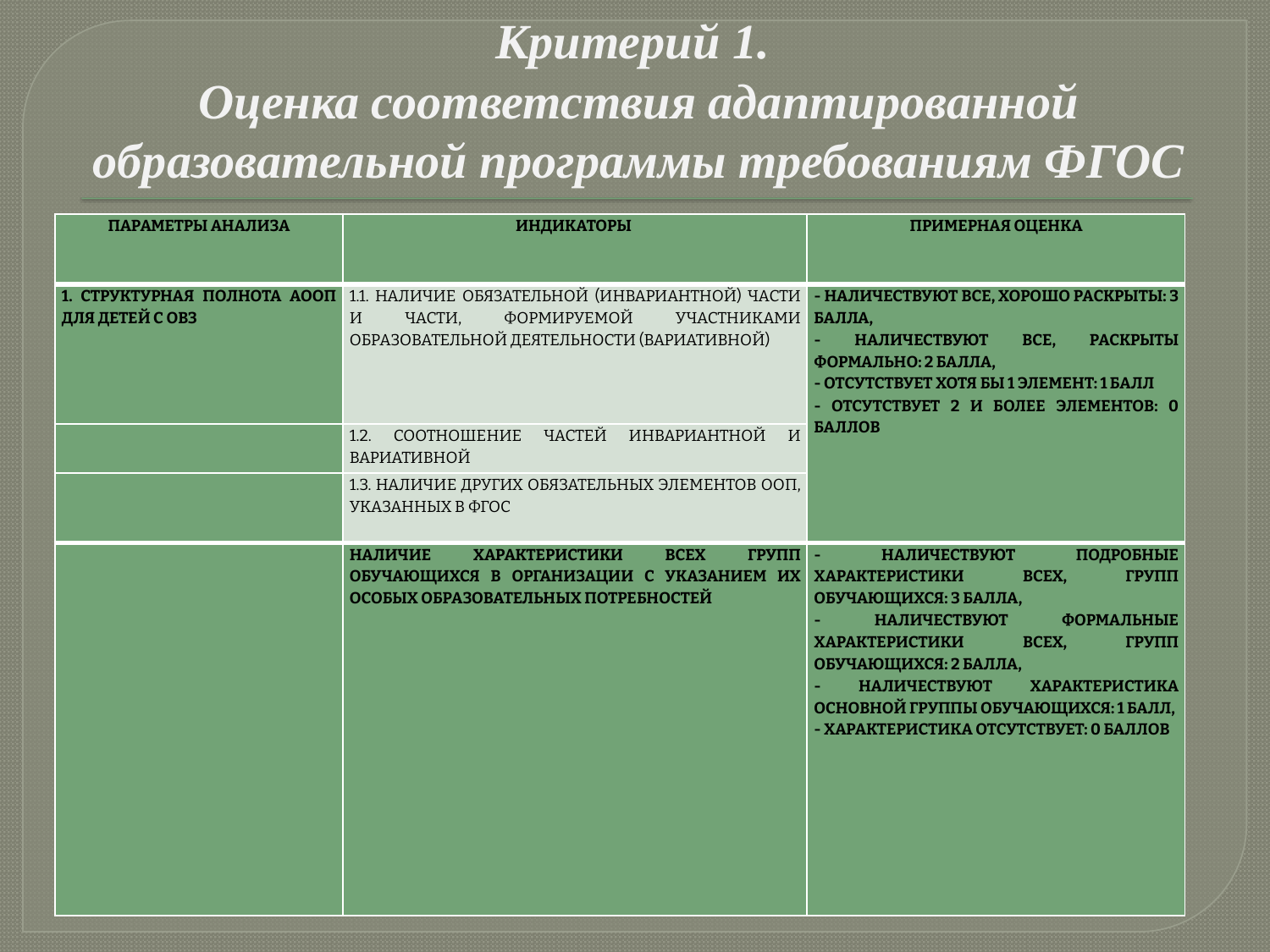

# Критерий 1. Оценка соответствия адаптированной образовательной программы требованиям ФГОС
| Параметры анализа | Индикаторы | Примерная оценка |
| --- | --- | --- |
| 1. Структурная полнота аООП для детей с ОВЗ | 1.1. Наличие обязательной (инвариантной) части и части, формируемой участниками образовательной деятельности (вариативной) | - наличествуют все, хорошо раскрыты: 3 балла, - наличествуют все, раскрыты формально: 2 балла, - отсутствует хотя бы 1 элемент: 1 балл - отсутствует 2 и более элементов: 0 баллов |
|  | 1.2. Соотношение частей инвариантной и вариативной |  |
|  | 1.3. Наличие других обязательных элементов ООП, указанных в ФГОС |  |
|  | Наличие характеристики всех групп обучающихся в организации с указанием их особых образовательных потребностей | - наличествуют подробные характеристики всех, групп обучающихся: 3 балла, - наличествуют формальные характеристики всех, групп обучающихся: 2 балла, - наличествуют характеристика основной группы обучающихся: 1 балл, - характеристика отсутствует: 0 баллов |